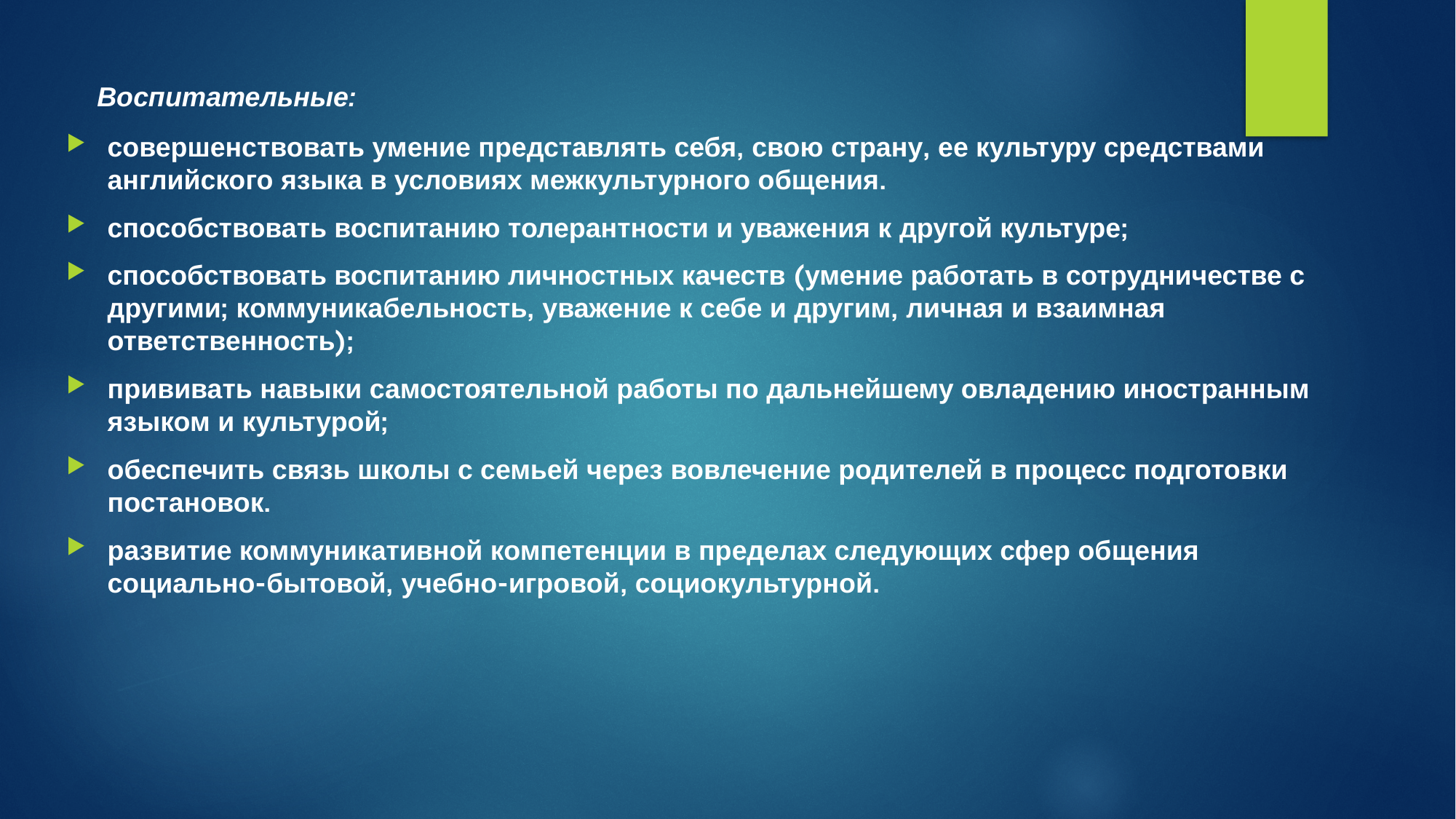

Воспитательные:
совершенствовать умение представлять себя, свою страну, ее культуру средствами английского языка в условиях межкультурного общения.
способствовать воспитанию толерантности и уважения к другой культуре;
способствовать воспитанию личностных качеств (умение работать в сотрудничестве с другими; коммуникабельность, уважение к себе и другим, личная и взаимная ответственность);
прививать навыки самостоятельной работы по дальнейшему овладению иностранным языком и культурой;
обеспечить связь школы с семьей через вовлечение родителей в процесс подготовки постановок.
развитие коммуникативной компетенции в пределах следующих сфер общения социально-бытовой, учебно-игровой, социокультурной.